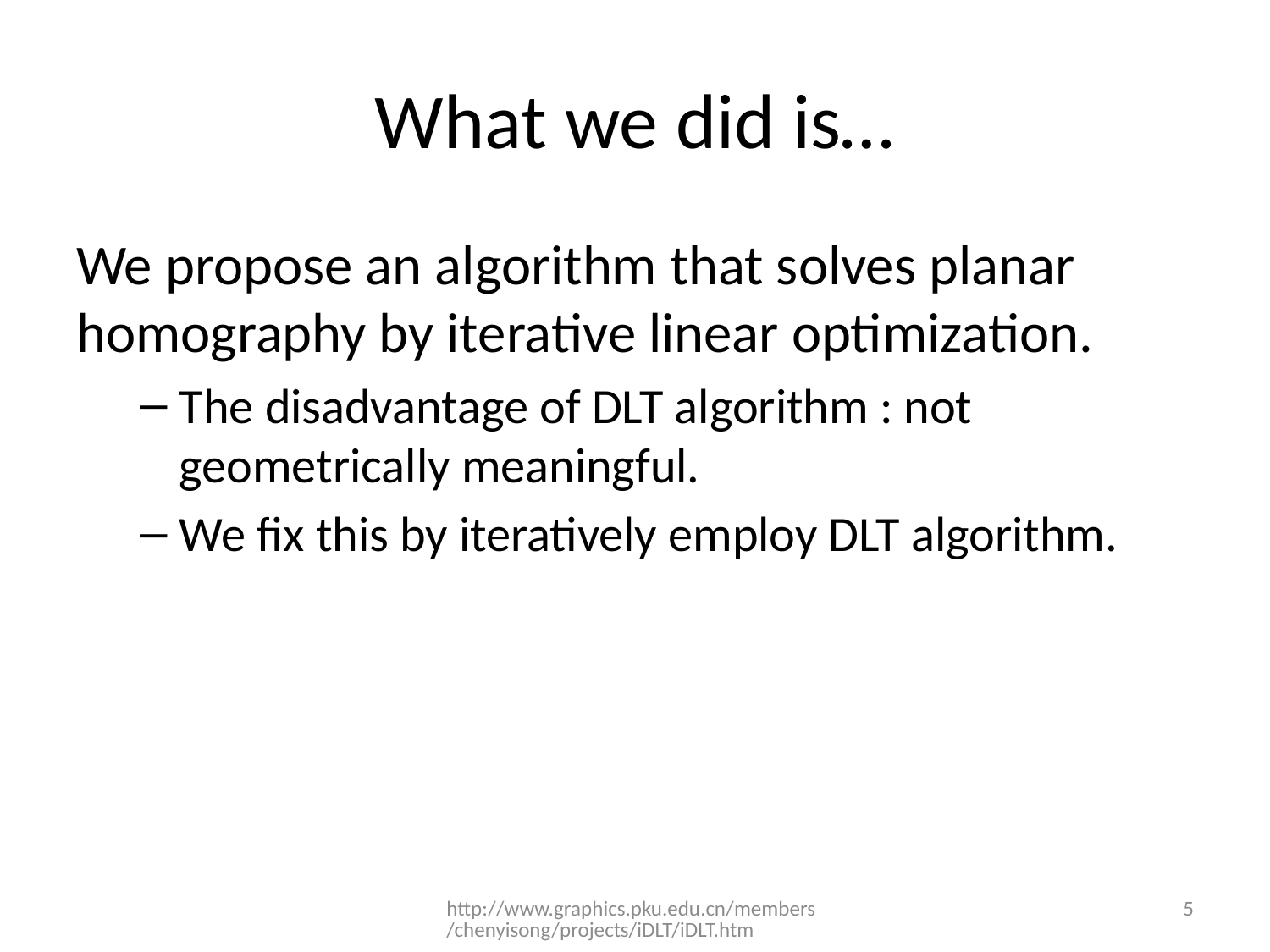

# What we did is…
We propose an algorithm that solves planar homography by iterative linear optimization.
The disadvantage of DLT algorithm : not geometrically meaningful.
We fix this by iteratively employ DLT algorithm.
http://www.graphics.pku.edu.cn/members/chenyisong/projects/iDLT/iDLT.htm
5